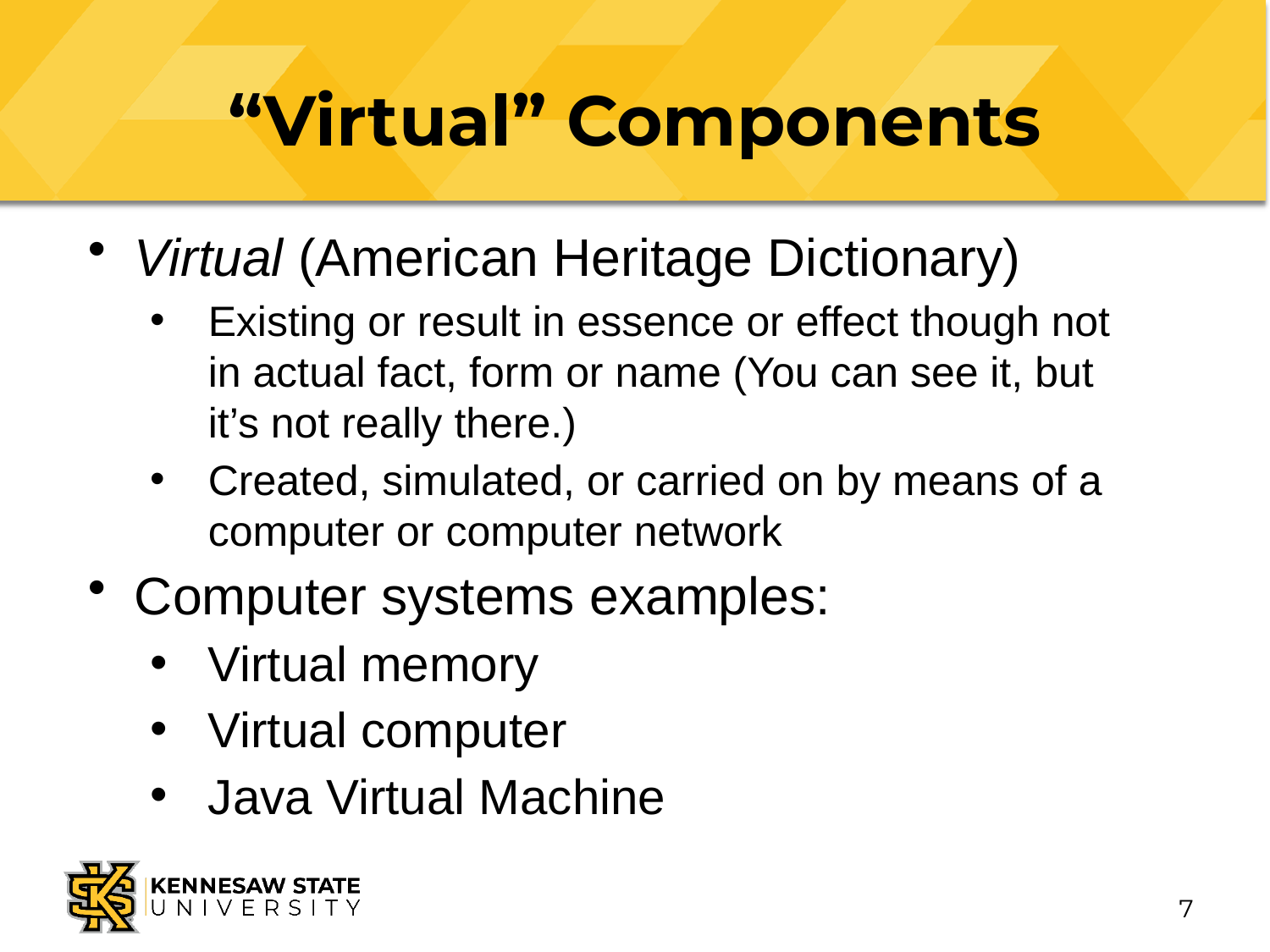

# “Virtual” Components
Virtual (American Heritage Dictionary)
Existing or result in essence or effect though not in actual fact, form or name (You can see it, but it’s not really there.)
Created, simulated, or carried on by means of a computer or computer network
Computer systems examples:
Virtual memory
Virtual computer
Java Virtual Machine
7